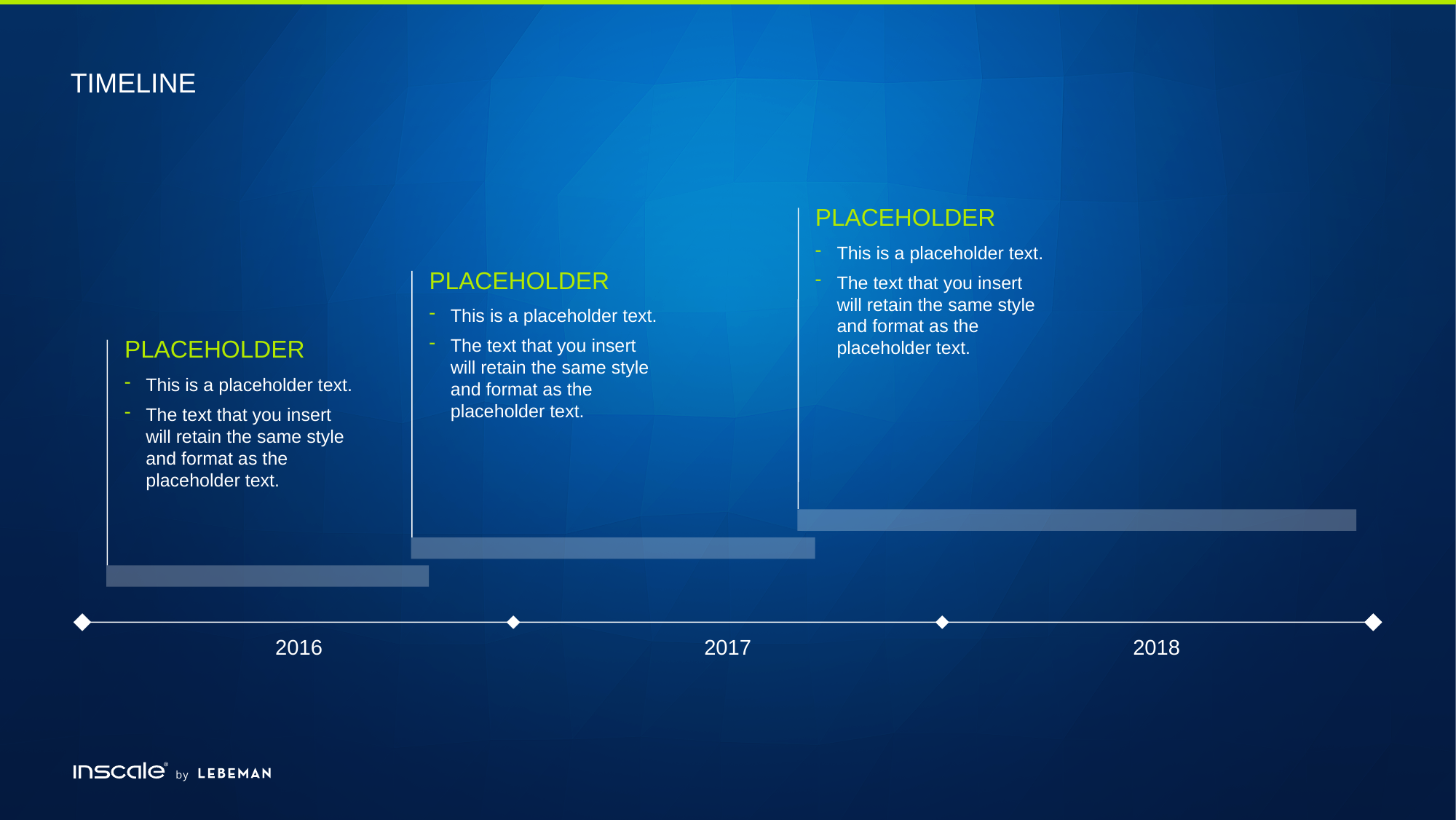

# Timeline

Placeholder

This is a placeholder text.
The text that you insert will retain the same style and format as the placeholder text.
Placeholder

This is a placeholder text.
The text that you insert will retain the same style and format as the placeholder text.
Placeholder

This is a placeholder text.
The text that you insert will retain the same style and format as the placeholder text.

2016
2017
2018